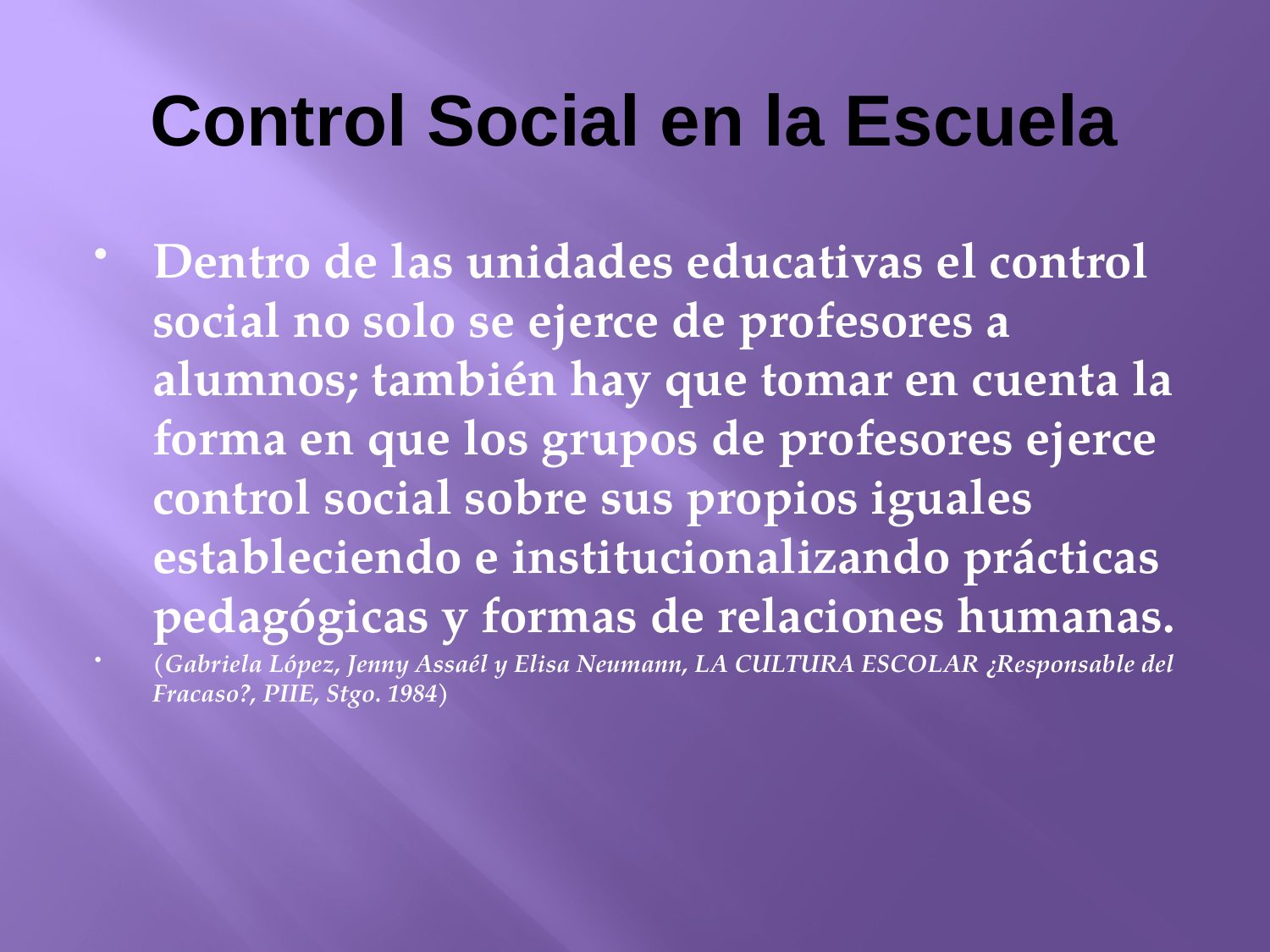

# Control Social en la Escuela
Dentro de las unidades educativas el control social no solo se ejerce de profesores a alumnos; también hay que tomar en cuenta la forma en que los grupos de profesores ejerce control social sobre sus propios iguales estableciendo e institucionalizando prácticas pedagógicas y formas de relaciones humanas.
(Gabriela López, Jenny Assaél y Elisa Neumann, LA CULTURA ESCOLAR ¿Responsable del Fracaso?, PIIE, Stgo. 1984)